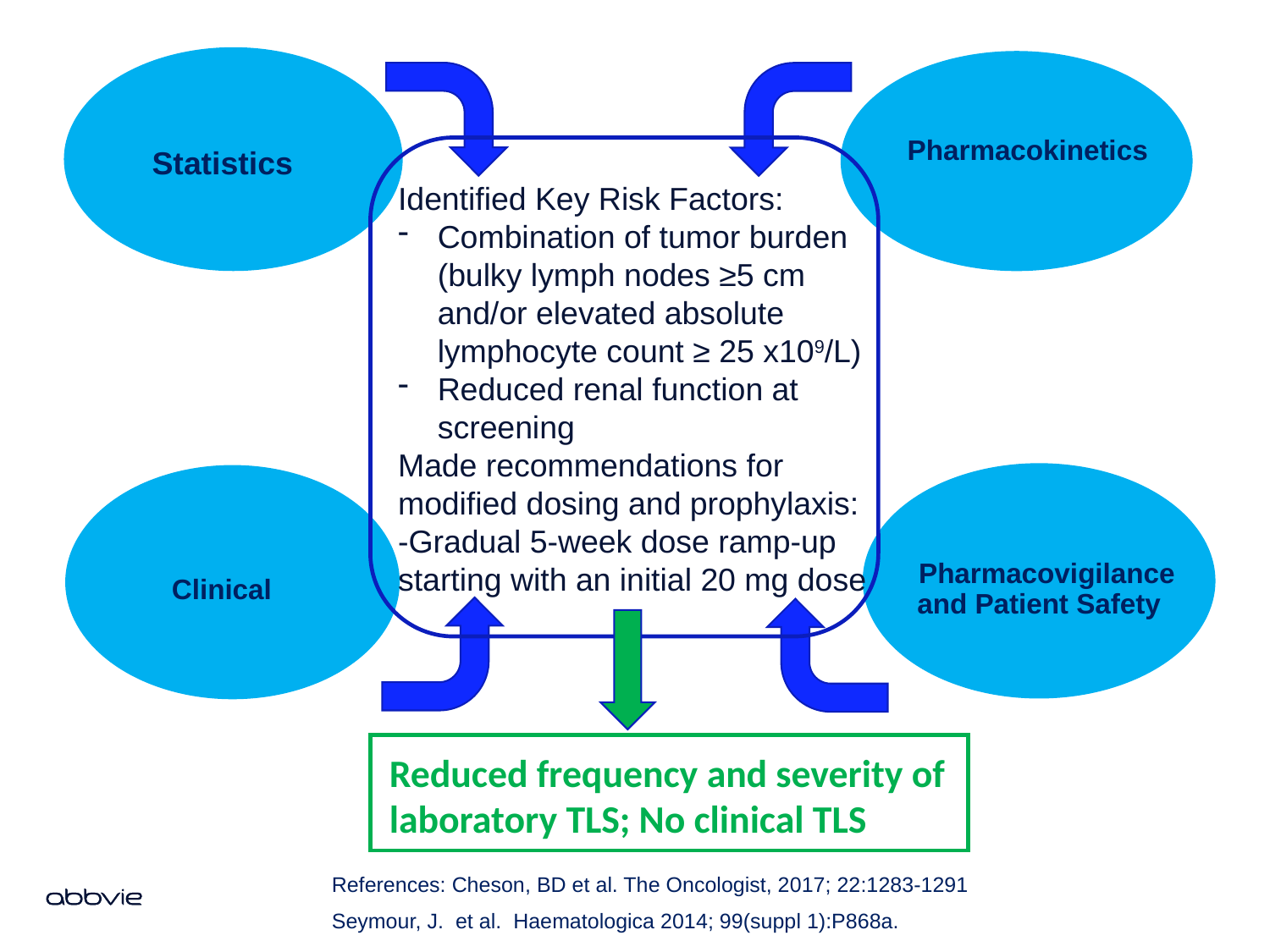

Statistics

Pharmacokinetics

Identified Key Risk Factors:
Combination of tumor burden (bulky lymph nodes ≥5 cm and/or elevated absolute lymphocyte count ≥ 25 x109/L)
Reduced renal function at screening
Made recommendations for modified dosing and prophylaxis:
-Gradual 5-week dose ramp-up starting with an initial 20 mg dose

Pharmacovigilance and Patient Safety

Clinical

Reduced frequency and severity of laboratory TLS; No clinical TLS
References: Cheson, BD et al. The Oncologist, 2017; 22:1283-1291
Seymour, J.  et al.  Haematologica 2014; 99(suppl 1):P868a.